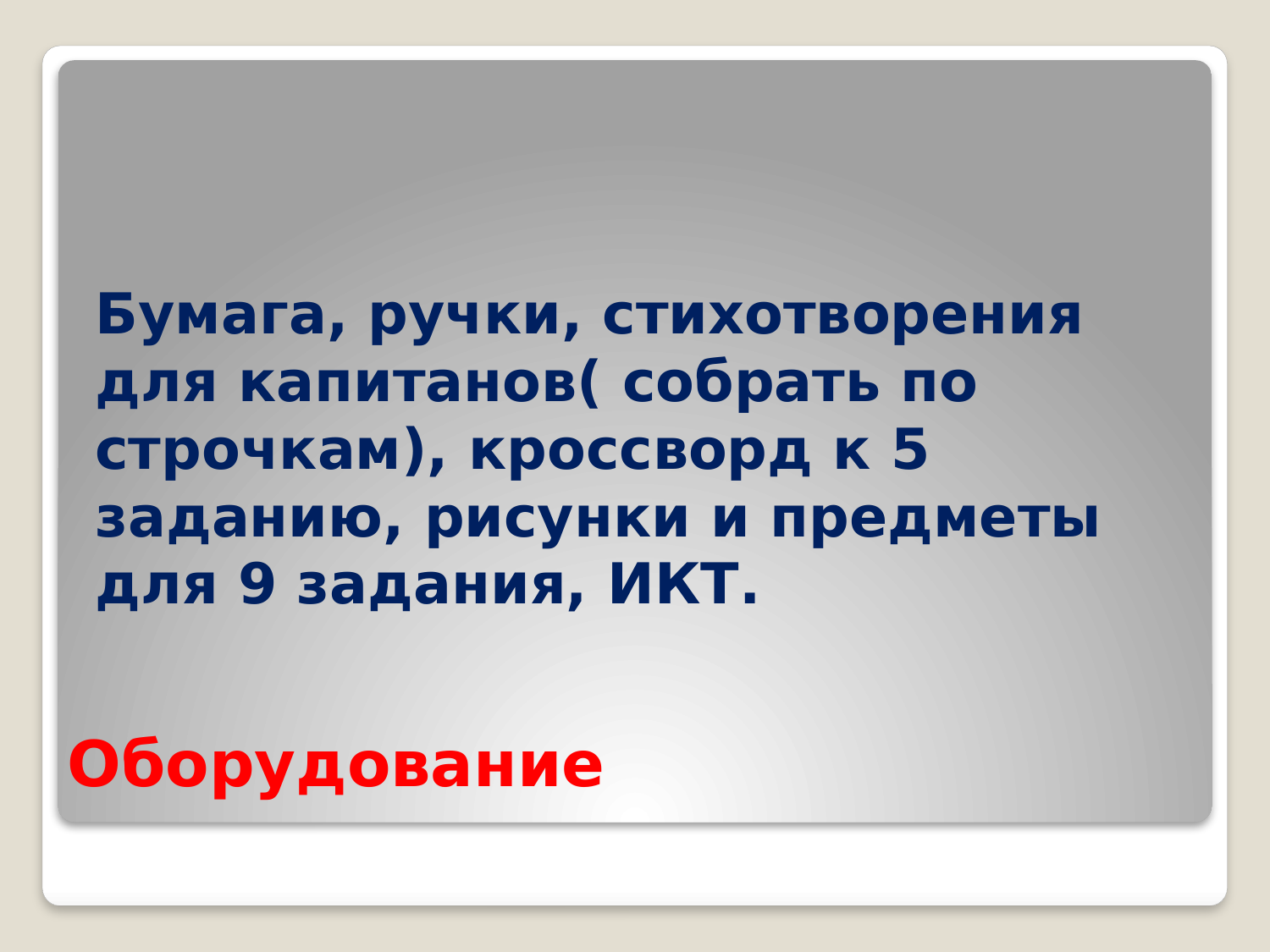

Бумага, ручки, стихотворения для капитанов( собрать по строчкам), кроссворд к 5 заданию, рисунки и предметы для 9 задания, ИКТ.

# Оборудование